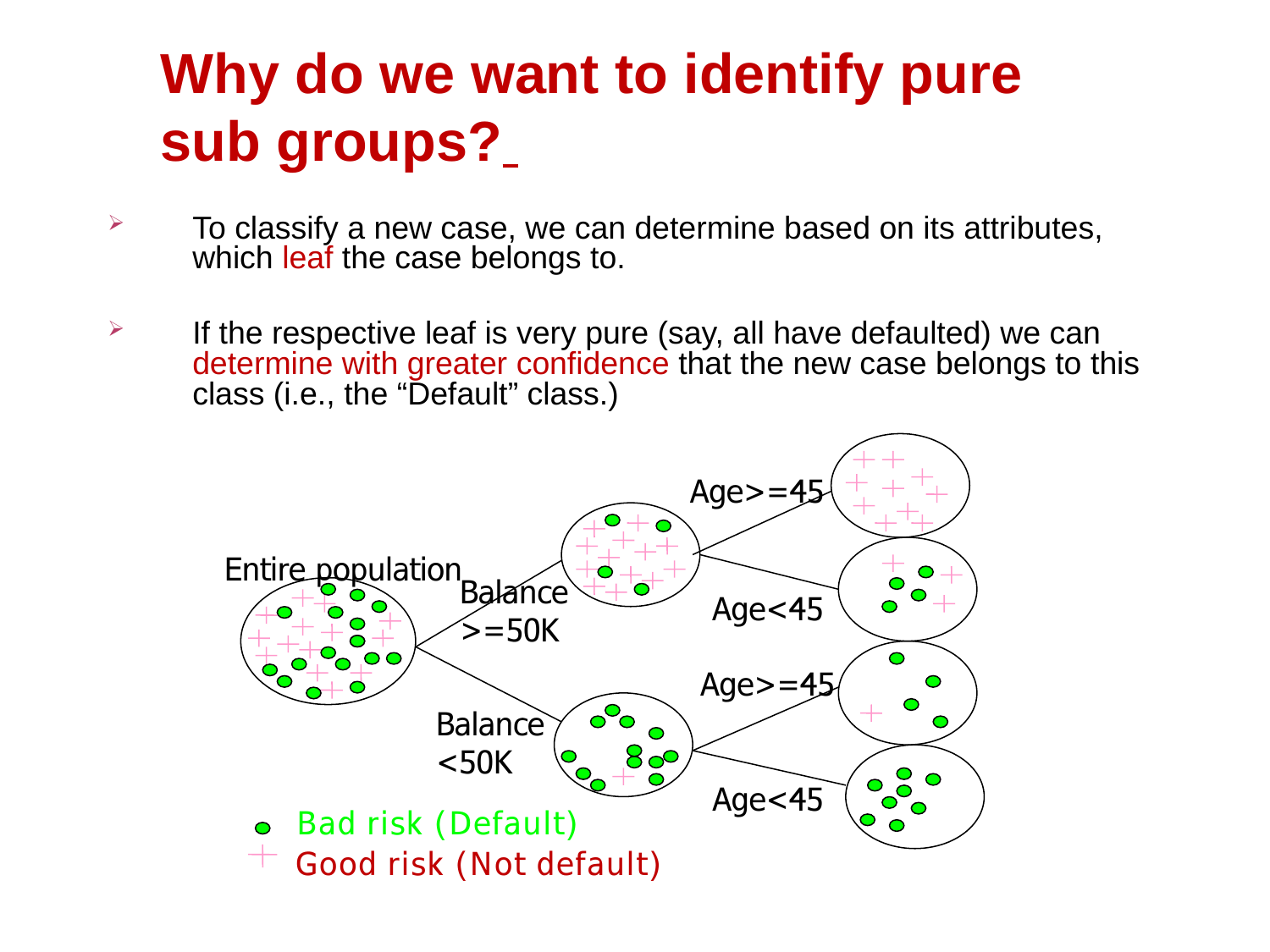

# Why do we want to identify pure sub groups?

To classify a new case, we can determine based on its attributes, which leaf the case belongs to.

If the respective leaf is very pure (say, all have defaulted) we can determine with greater confidence that the new case belongs to this class (i.e., the “Default” class.)

Age>=45

Entire population

Balance
>=50K

Age<45

Age>=45

Balance
<50K

Age<45

Bad risk (Default)

Good risk (Not default)